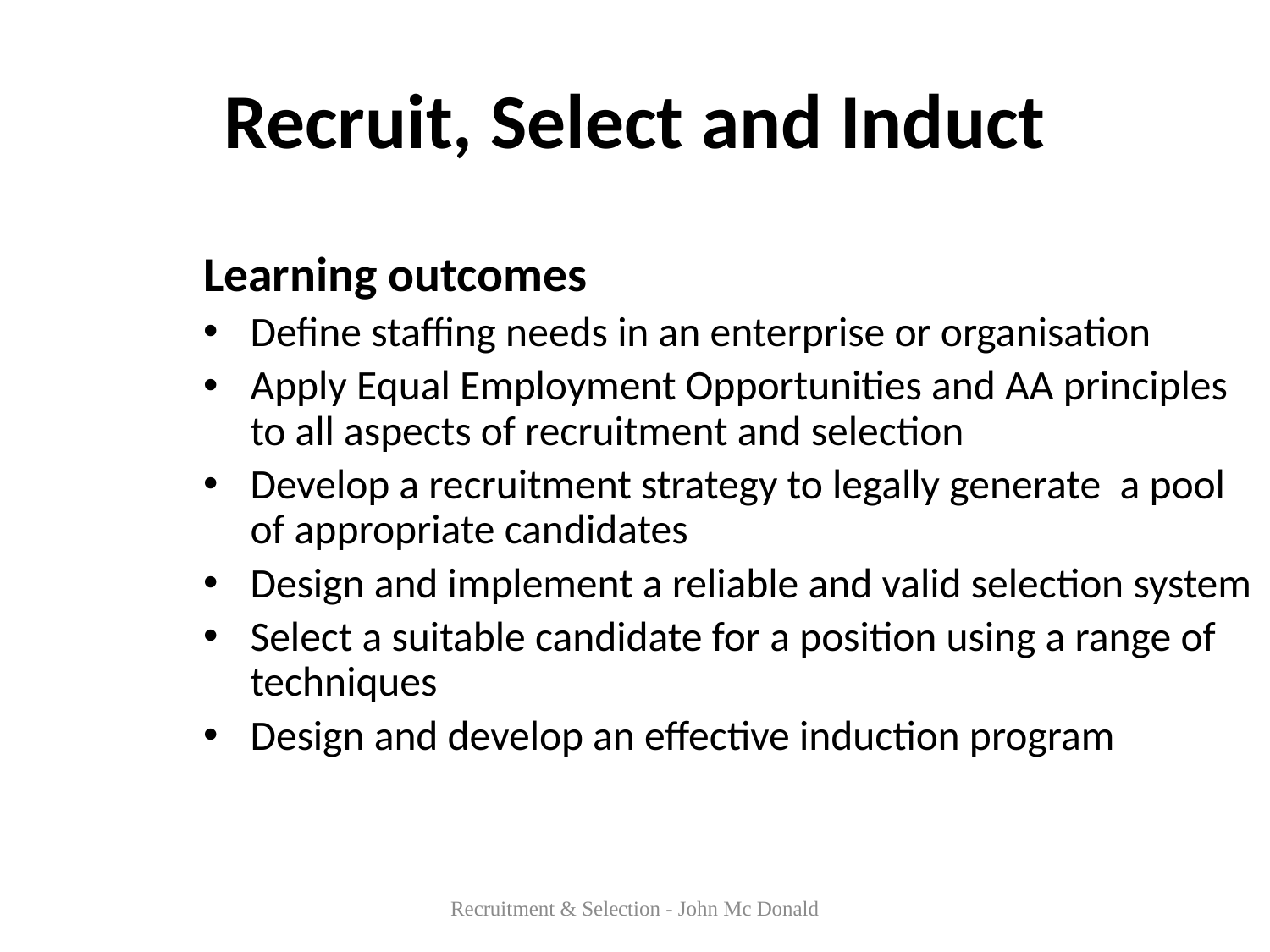

# Recruit, Select and Induct
Learning outcomes
Define staffing needs in an enterprise or organisation
Apply Equal Employment Opportunities and AA principles to all aspects of recruitment and selection
Develop a recruitment strategy to legally generate  a pool of appropriate candidates
Design and implement a reliable and valid selection system
Select a suitable candidate for a position using a range of techniques
Design and develop an effective induction program
Recruitment & Selection - John Mc Donald